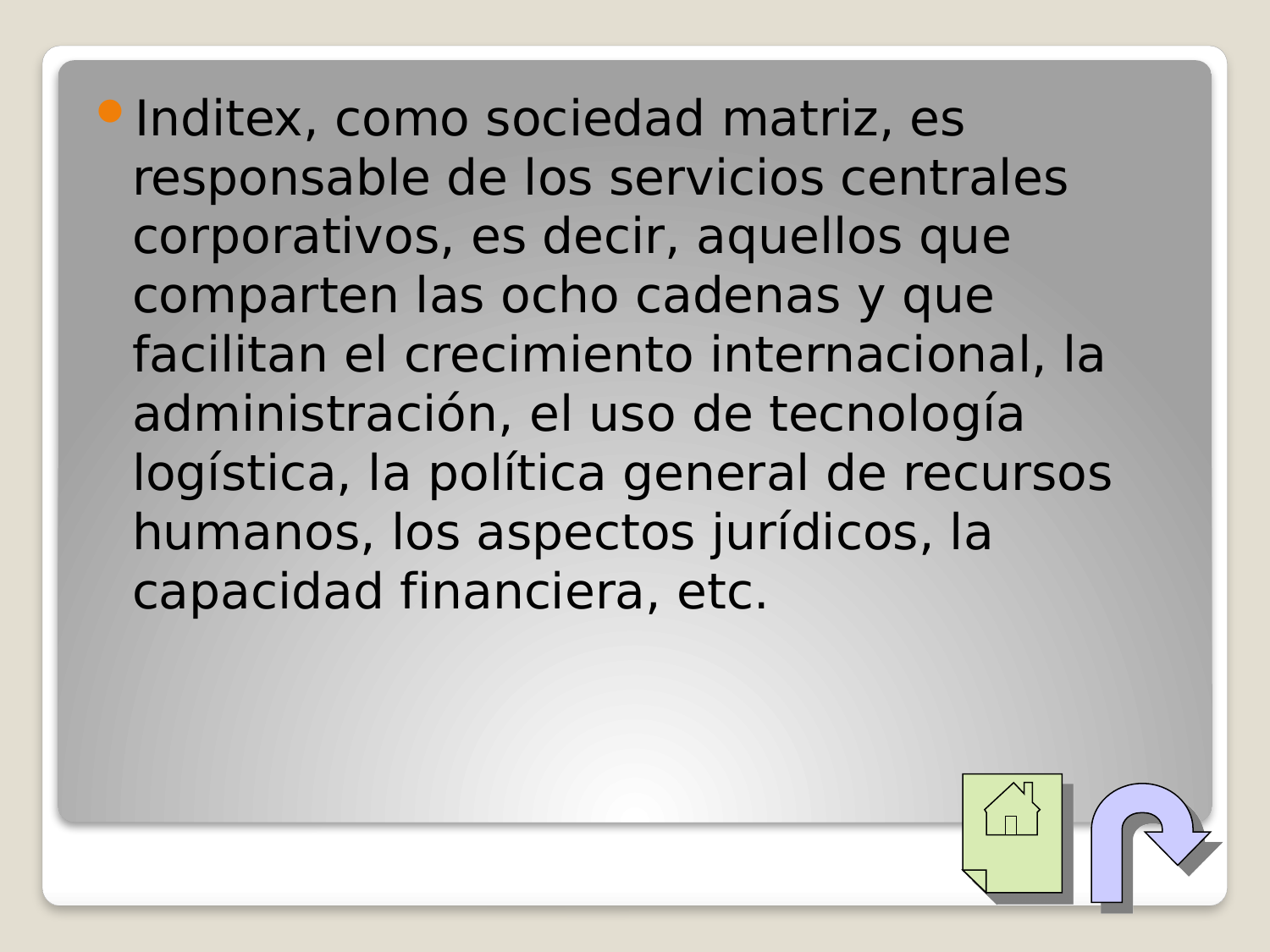

Inditex, como sociedad matriz, es responsable de los servicios centrales corporativos, es decir, aquellos que comparten las ocho cadenas y que facilitan el crecimiento internacional, la administración, el uso de tecnología logística, la política general de recursos humanos, los aspectos jurídicos, la capacidad financiera, etc.